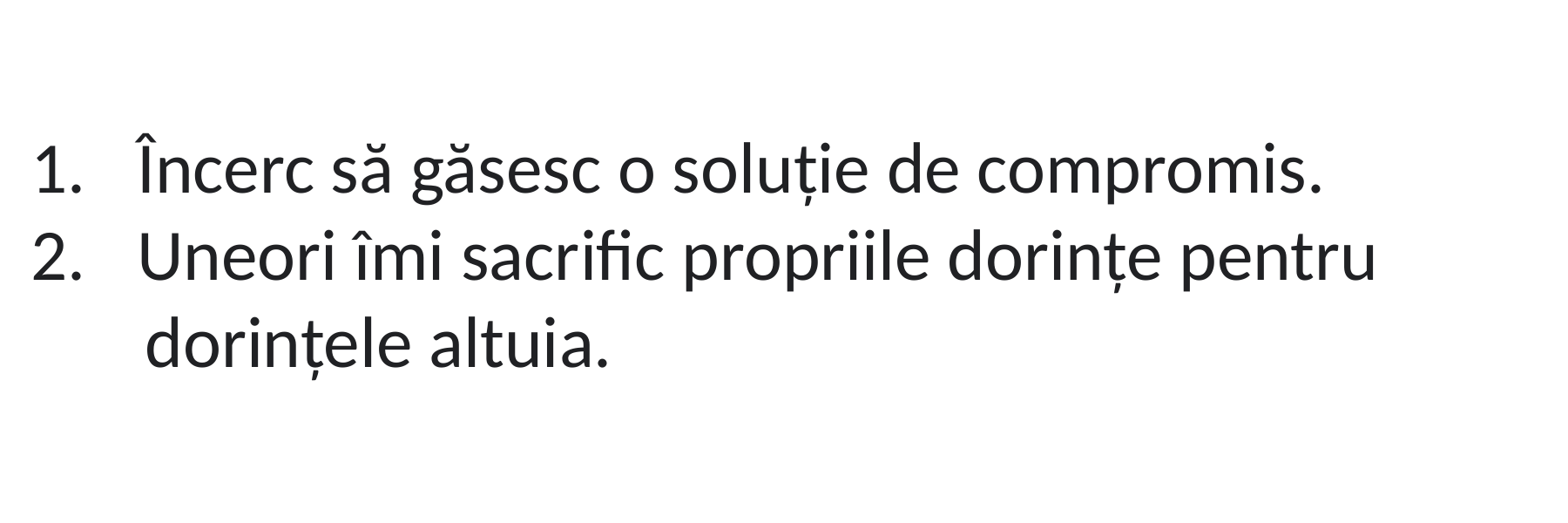

Încerc să găsesc o soluție de compromis.
Uneori îmi sacrific propriile dorințe pentru
       dorințele altuia.